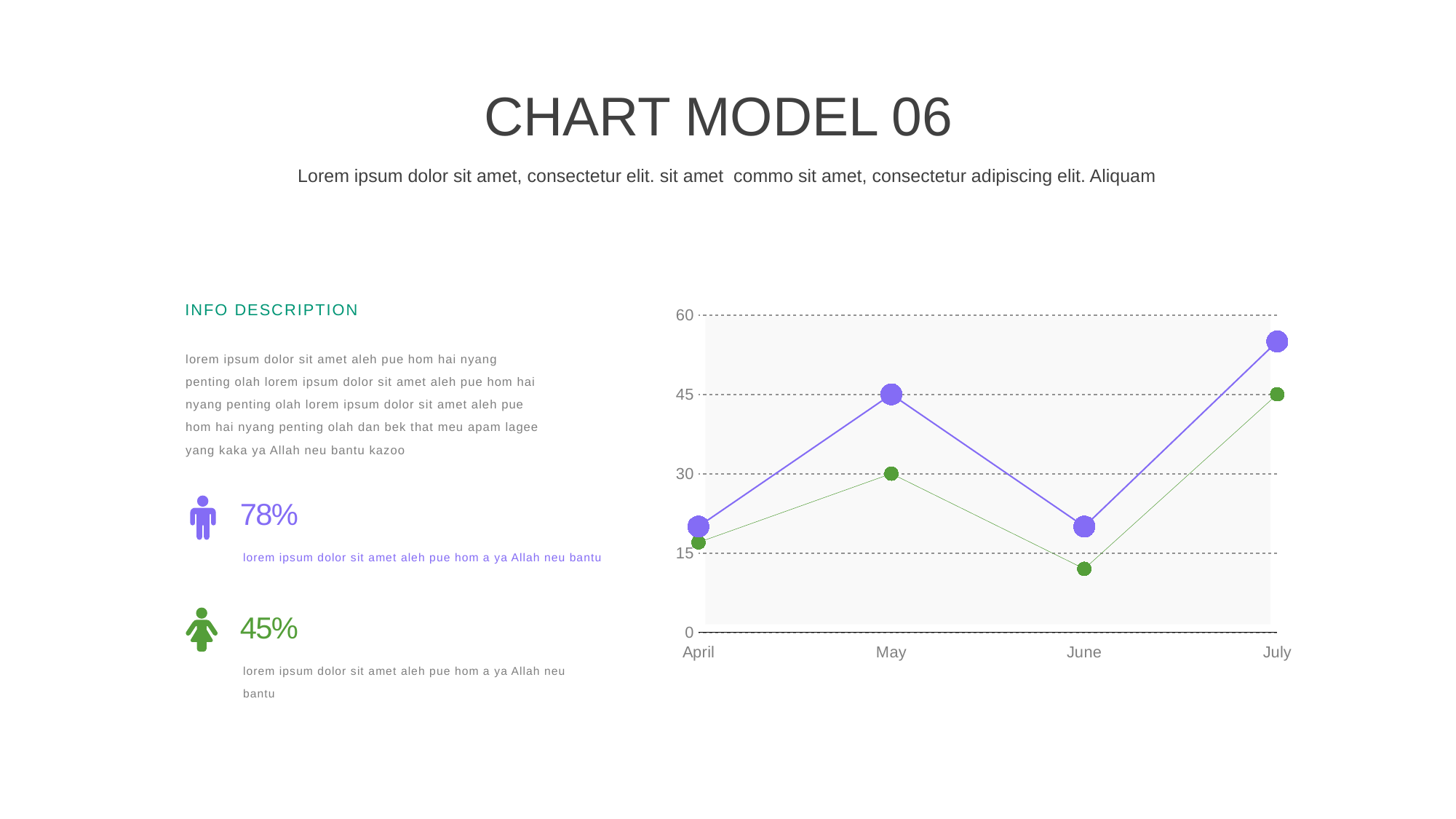

CHART MODEL 06
Lorem ipsum dolor sit amet, consectetur elit. sit amet  commo sit amet, consectetur adipiscing elit. Aliquam
Info Description

### Chart

| Category | Region 1 | Region 2 |
|---|---|---|
| April | 17.0 | 20.0 |
| May | 30.0 | 45.0 |
| June | 12.0 | 20.0 |
| July | 45.0 | 55.0 |
lorem ipsum dolor sit amet aleh pue hom hai nyang penting olah lorem ipsum dolor sit amet aleh pue hom hai nyang penting olah lorem ipsum dolor sit amet aleh pue hom hai nyang penting olah dan bek that meu apam lagee yang kaka ya Allah neu bantu kazoo
78%

lorem ipsum dolor sit amet aleh pue hom a ya Allah neu bantu
45%

lorem ipsum dolor sit amet aleh pue hom a ya Allah neu bantu